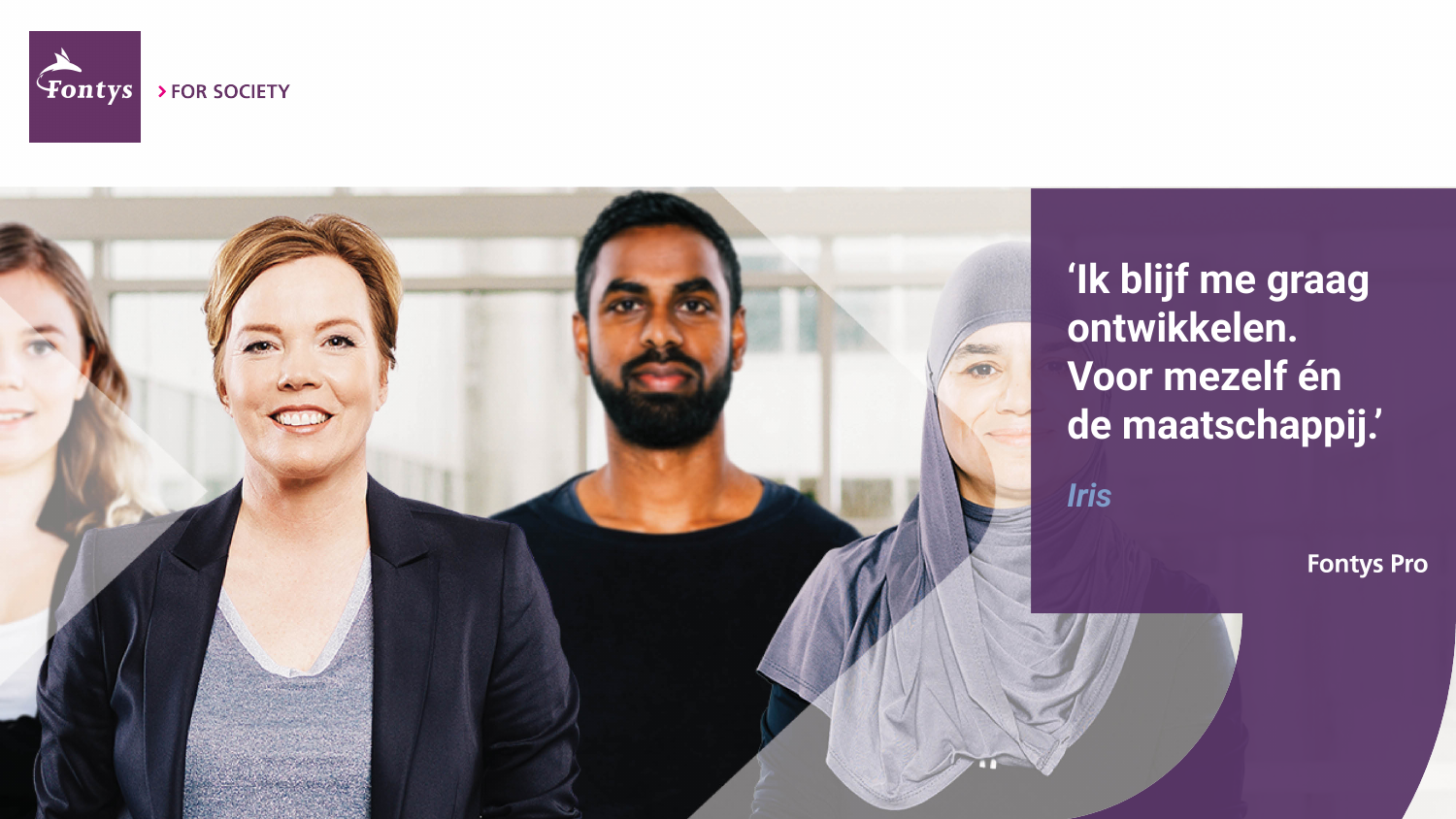

‘Ik blijf me graag ontwikkelen.
Voor mezelf én
de maatschappij.’
Iris